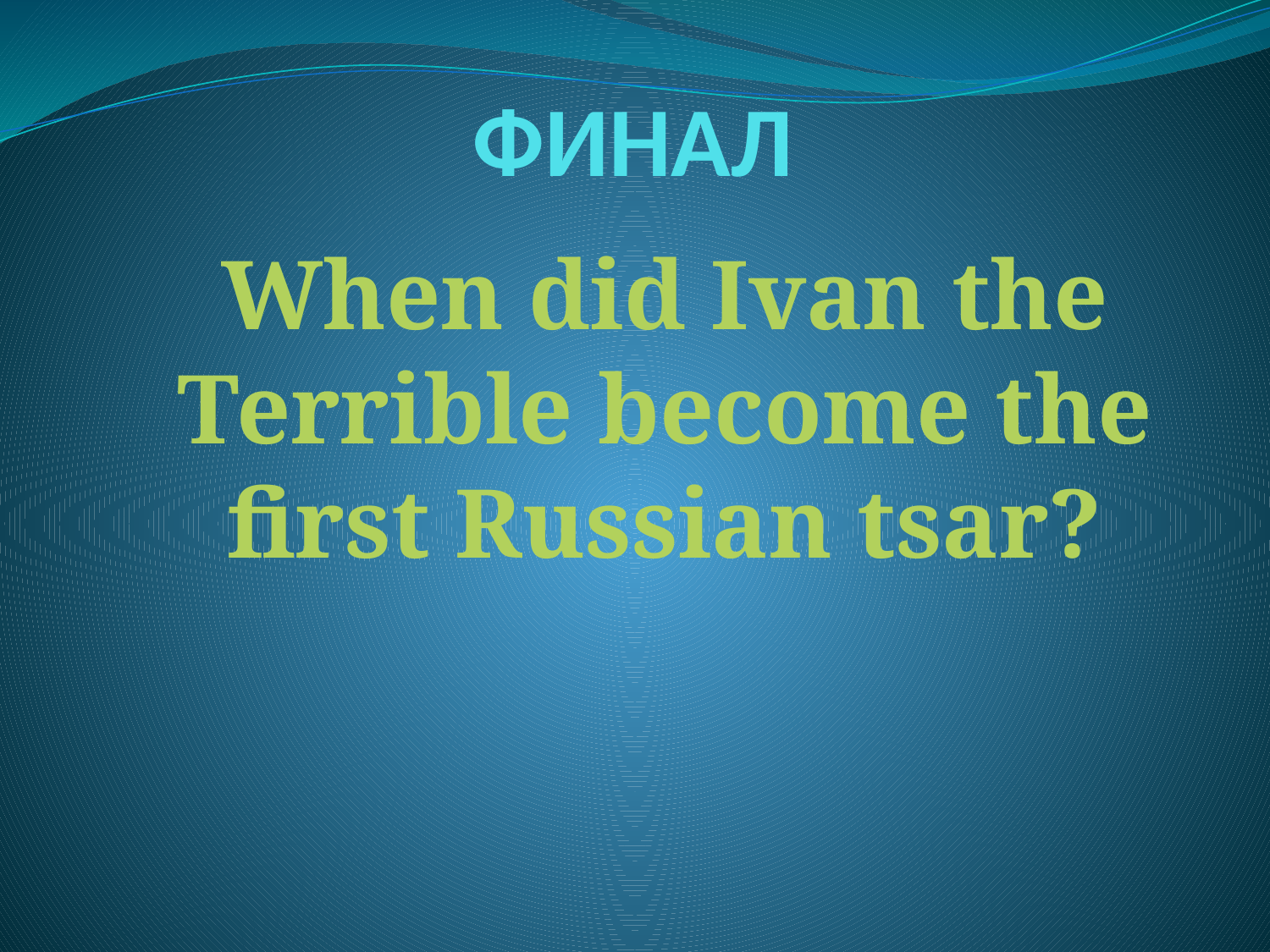

# ФИНАЛ
When did Ivan the Terrible become the first Russian tsar?